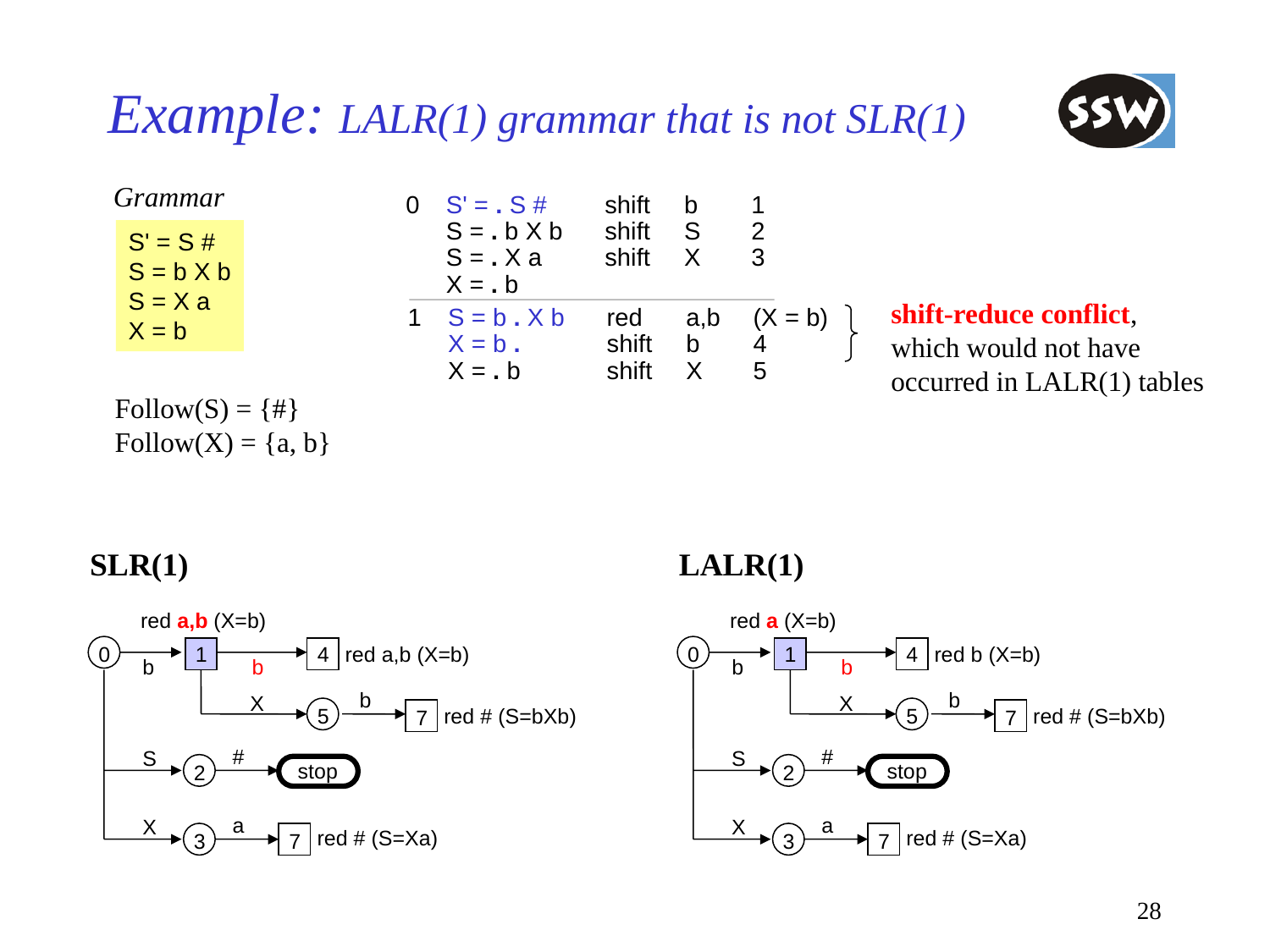

# Example: LALR(1) grammar that is not SLR(1)
Grammar
	0	S' = . S #	shift	b	1
		S = . b X b	shift	S	2
		S = . X a	shift	X	3
		X = . b
S' = S #
S = b X b
S = X a
X = b
shift-reduce conflict,
which would not have
occurred in LALR(1) tables

	1	S = b . X b	red	a,b	(X = b)
		X = b .	shift	b	4
		X = . b	shift	X	5

Follow(S) = {#}
Follow(X) = {a, b}
SLR(1)
LALR(1)
red a,b (X=b)
red a (X=b)

0
1
4
red a,b (X=b)
0
1
4
red b (X=b)

b
b
b
b

b
b
X
X

5
red # (S=bXb)
5
red # (S=bXb)
7
7

#
#
S
S

stop
stop
2
2

a
a
X
X

red # (S=Xa)
red # (S=Xa)
3
7
3
7

28